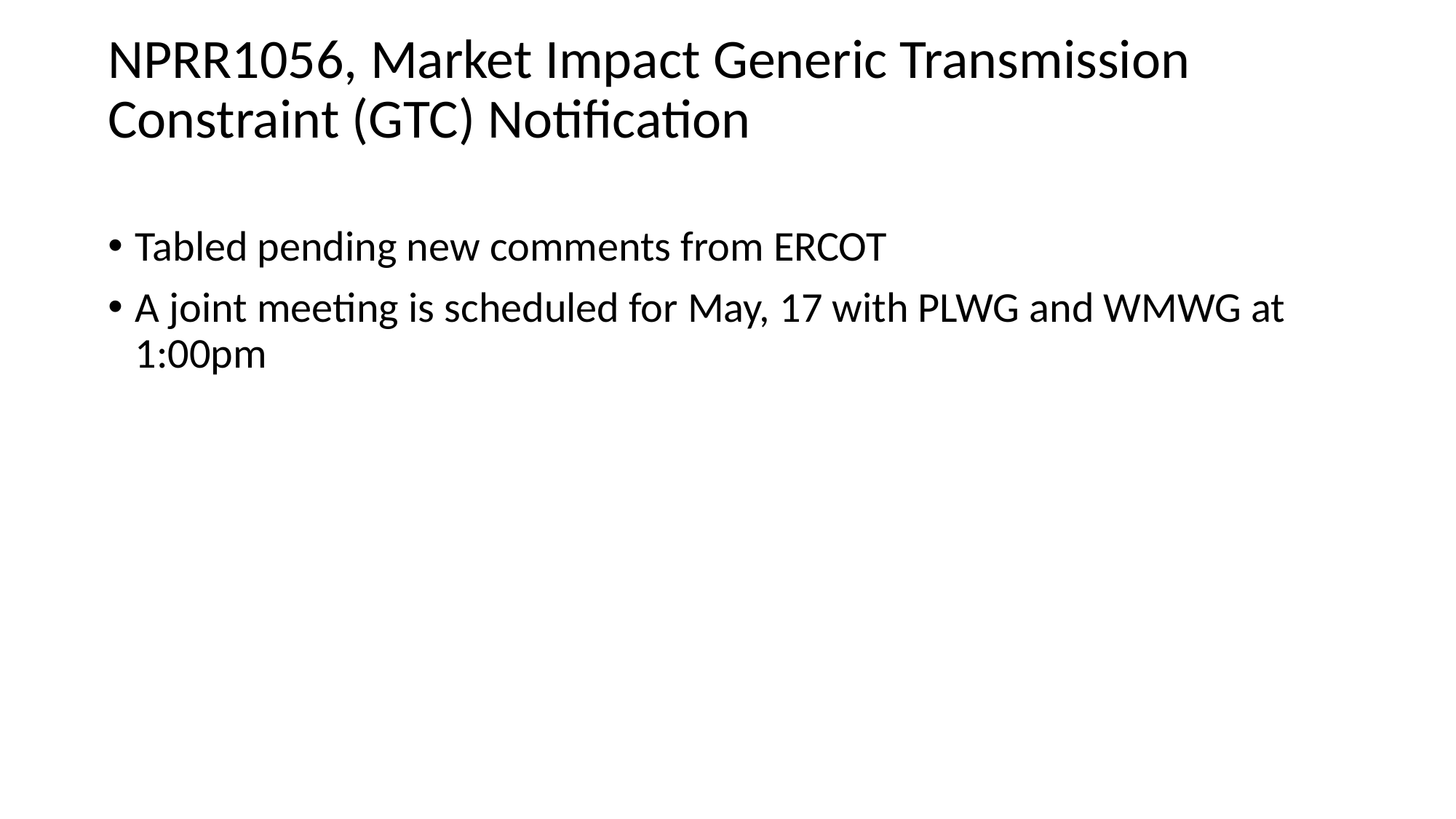

# NPRR1056, Market Impact Generic Transmission Constraint (GTC) Notification
Tabled pending new comments from ERCOT
A joint meeting is scheduled for May, 17 with PLWG and WMWG at 1:00pm